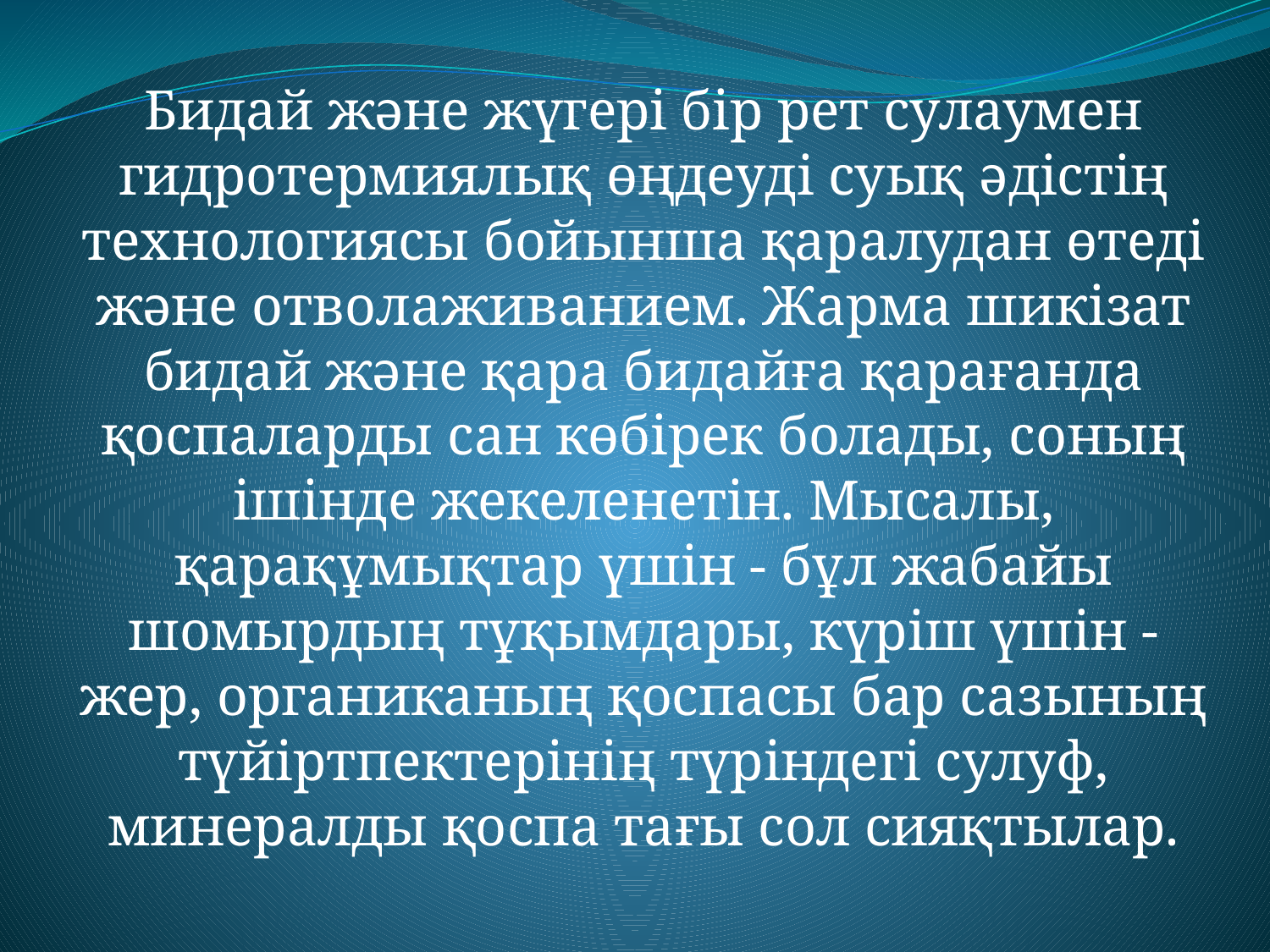

Бидай және жүгерi бiр рет сулаумен гидротермиялық өңдеудi суық әдiстiң технологиясы бойынша қаралудан өтедi және отволаживанием. Жарма шикiзат бидай және қара бидайға қарағанда қоспаларды сан көбiрек болады, соның iшiнде жекеленетiн. Мысалы, қарақұмықтар үшiн - бұл жабайы шомырдың тұқымдары, күрiш үшiн - жер, органиканың қоспасы бар сазының түйiртпектерiнiң түрiндегi сулуф, минералды қоспа тағы сол сияқтылар.